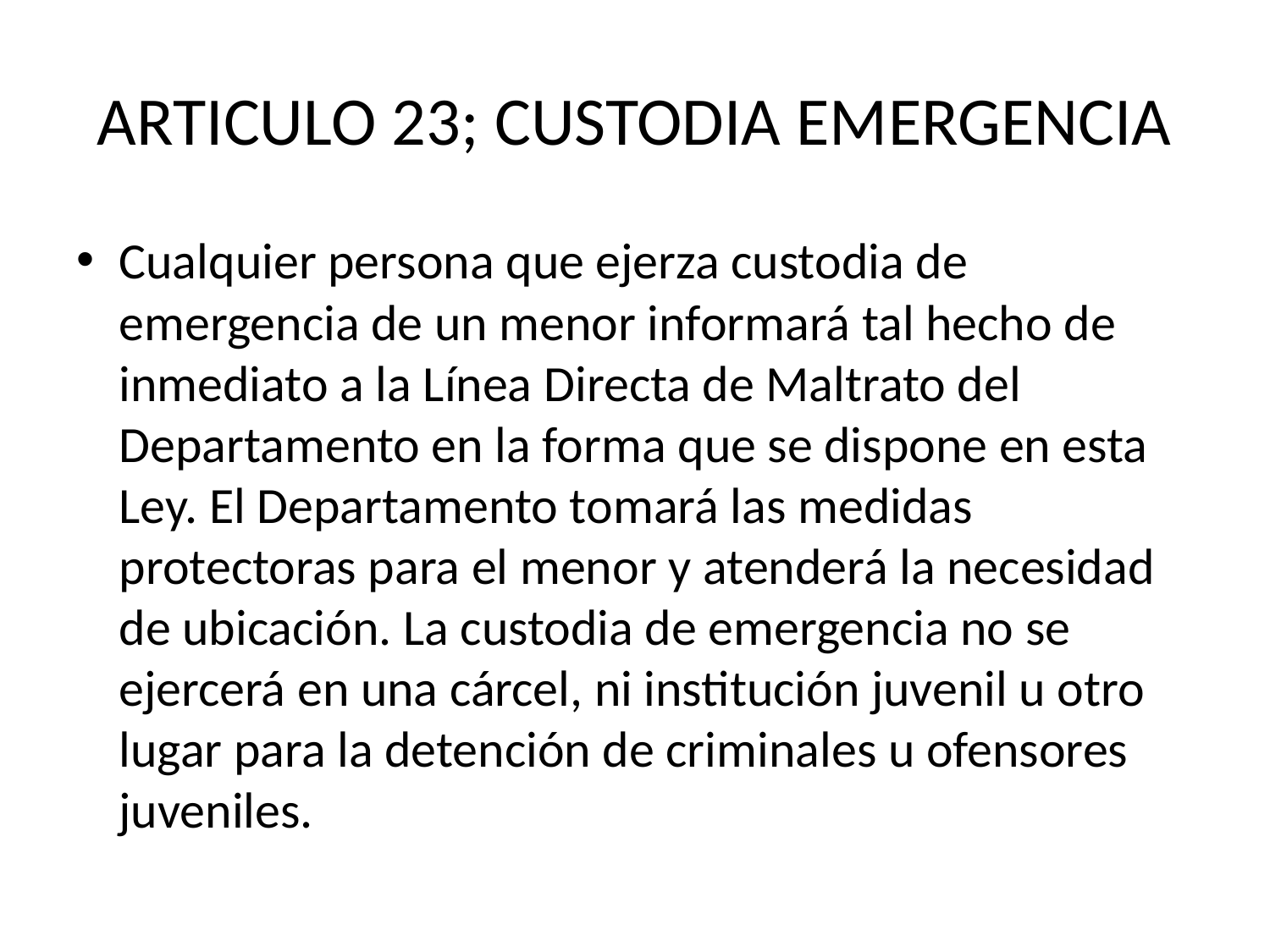

# ARTICULO 23; CUSTODIA EMERGENCIA
Cualquier persona que ejerza custodia de emergencia de un menor informará tal hecho de inmediato a la Línea Directa de Maltrato del Departamento en la forma que se dispone en esta Ley. El Departamento tomará las medidas protectoras para el menor y atenderá la necesidad de ubicación. La custodia de emergencia no se ejercerá en una cárcel, ni institución juvenil u otro lugar para la detención de criminales u ofensores juveniles.